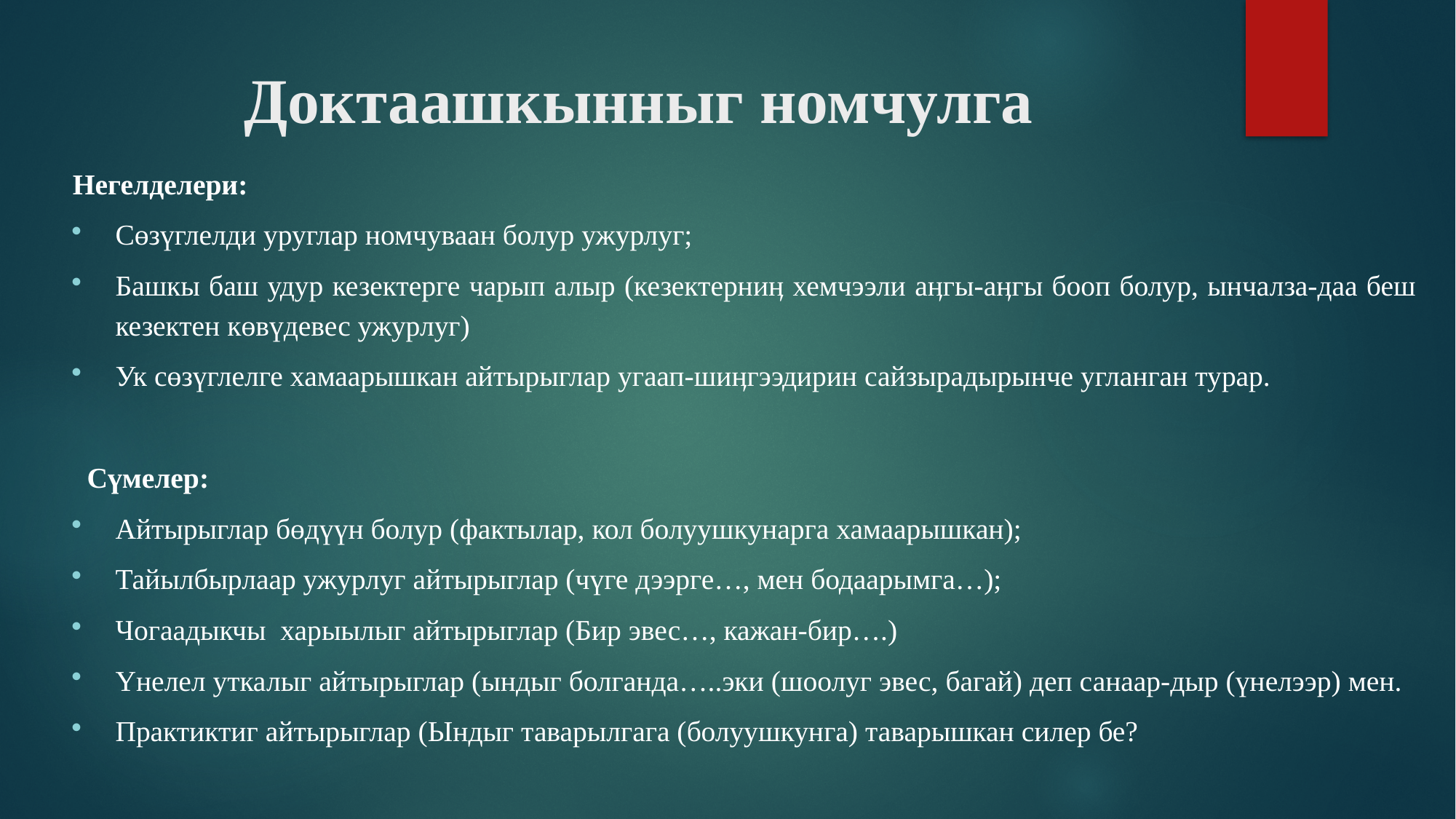

# Доктаашкынныг номчулга
Негелделери:
Сөзүглелди уруглар номчуваан болур ужурлуг;
Башкы баш удур кезектерге чарып алыр (кезектерниӊ хемчээли аӊгы-аӊгы бооп болур, ынчалза-даа беш кезектен көвүдевес ужурлуг)
Ук сөзүглелге хамаарышкан айтырыглар угаап-шиӊгээдирин сайзырадырынче угланган турар.

Сүмелер:
Айтырыглар бөдүүн болур (фактылар, кол болуушкунарга хамаарышкан);
Тайылбырлаар ужурлуг айтырыглар (чүге дээрге…, мен бодаарымга…);
Чогаадыкчы  харыылыг айтырыглар (Бир эвес…, кажан-бир….)
Үнелел уткалыг айтырыглар (ындыг болганда…..эки (шоолуг эвес, багай) деп санаар-дыр (үнелээр) мен.
Практиктиг айтырыглар (Ындыг таварылгага (болуушкунга) таварышкан силер бе?